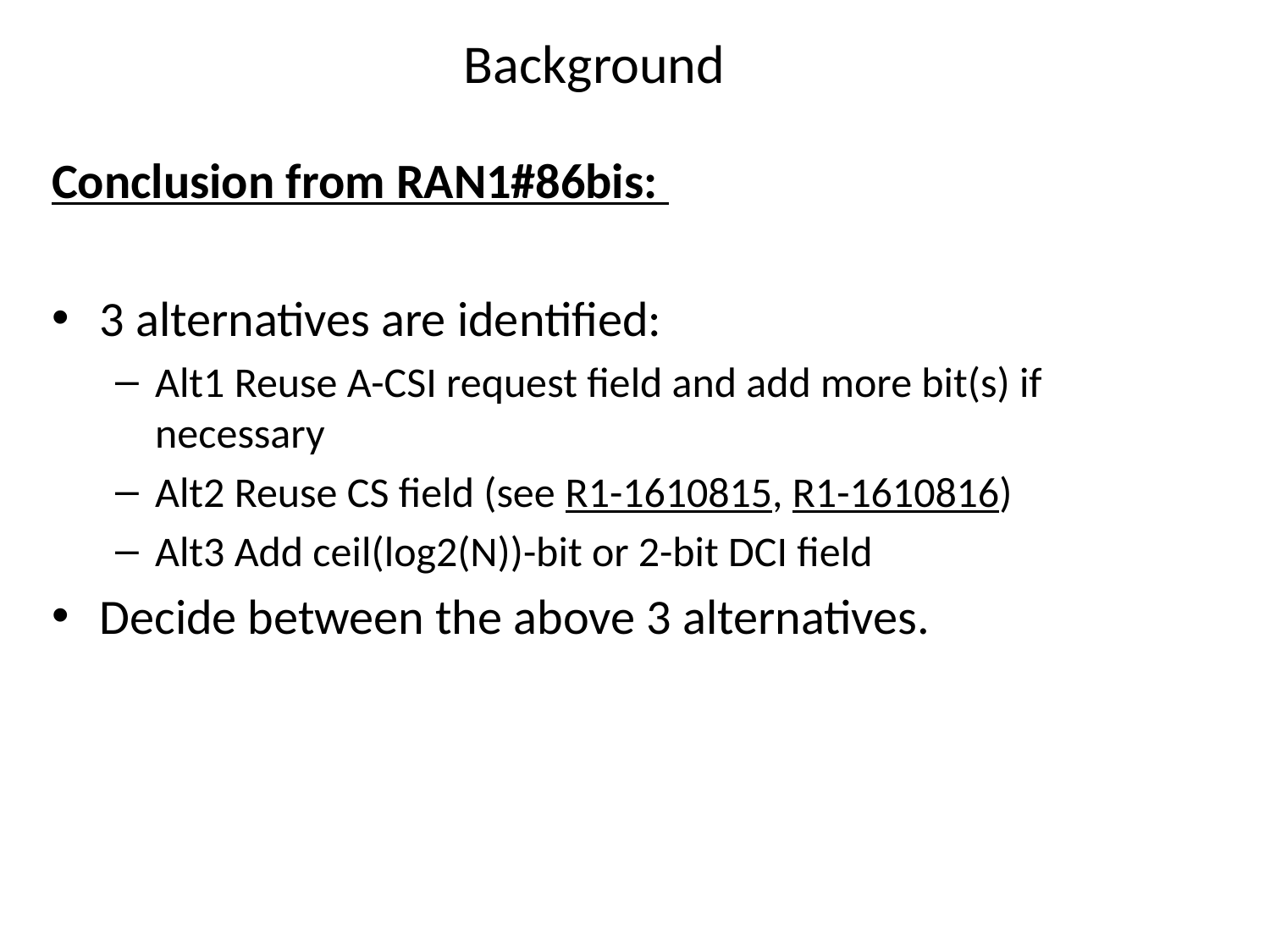

# Background

Conclusion from RAN1#86bis:

3 alternatives are identified:
Alt1 Reuse A-CSI request field and add more bit(s) if necessary
Alt2 Reuse CS field (see R1-1610815, R1-1610816)
Alt3 Add ceil(log2(N))-bit or 2-bit DCI field
Decide between the above 3 alternatives.